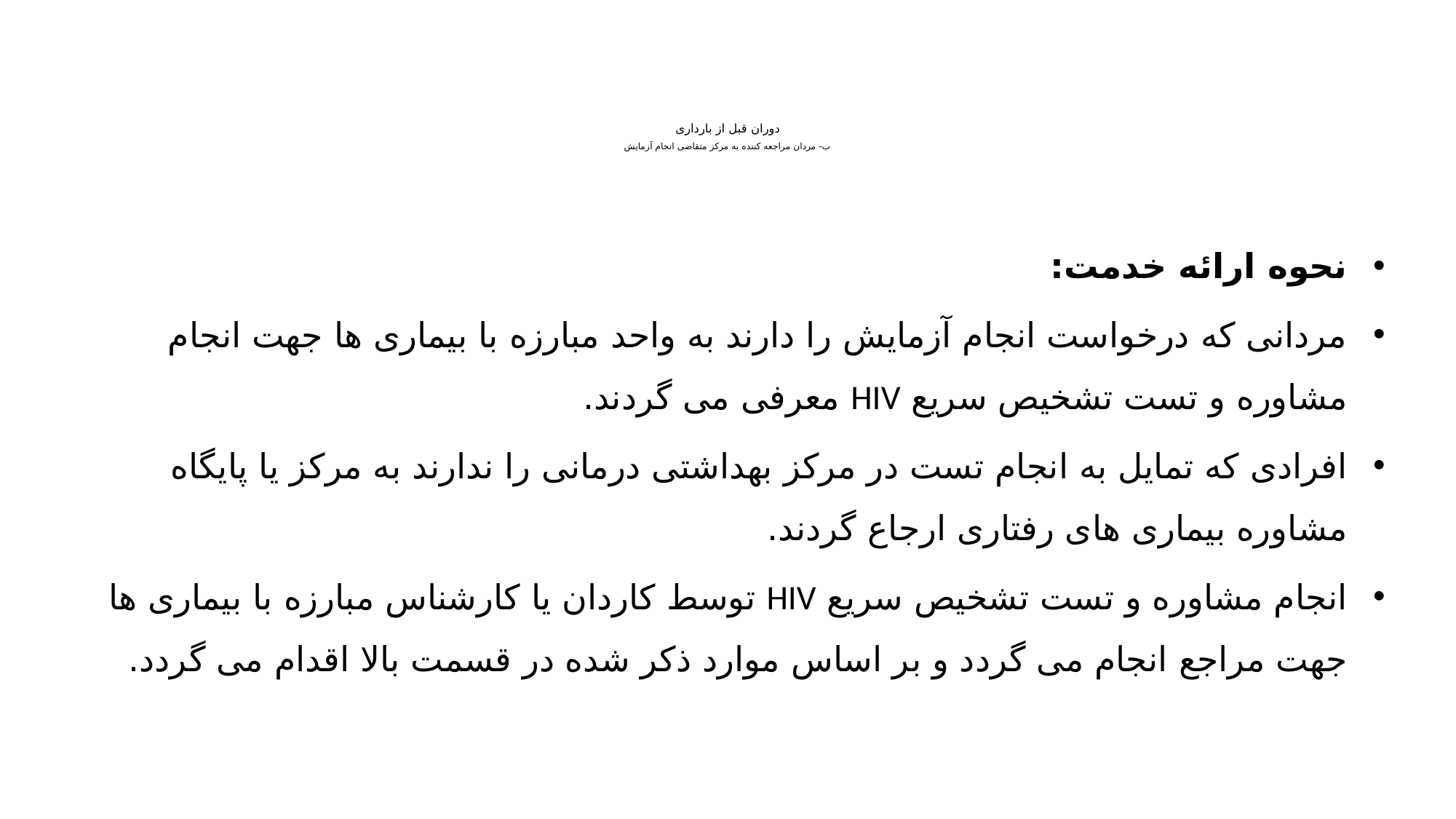

# دوران قبل از بارداری ب- مردان مراجعه کننده به مرکز متقاضی انجام آزمایش
نحوه ارائه خدمت:
مردانی که درخواست انجام آزمایش را دارند به واحد مبارزه با بیماری ها جهت انجام مشاوره و تست تشخیص سریع HIV معرفی می گردند.
افرادی که تمایل به انجام تست در مرکز بهداشتی درمانی را ندارند به مرکز یا پایگاه مشاوره بیماری های رفتاری ارجاع گردند.
انجام مشاوره و تست تشخیص سریع HIV توسط کاردان یا کارشناس مبارزه با بیماری ها جهت مراجع انجام می گردد و بر اساس موارد ذکر شده در قسمت بالا اقدام می گردد.